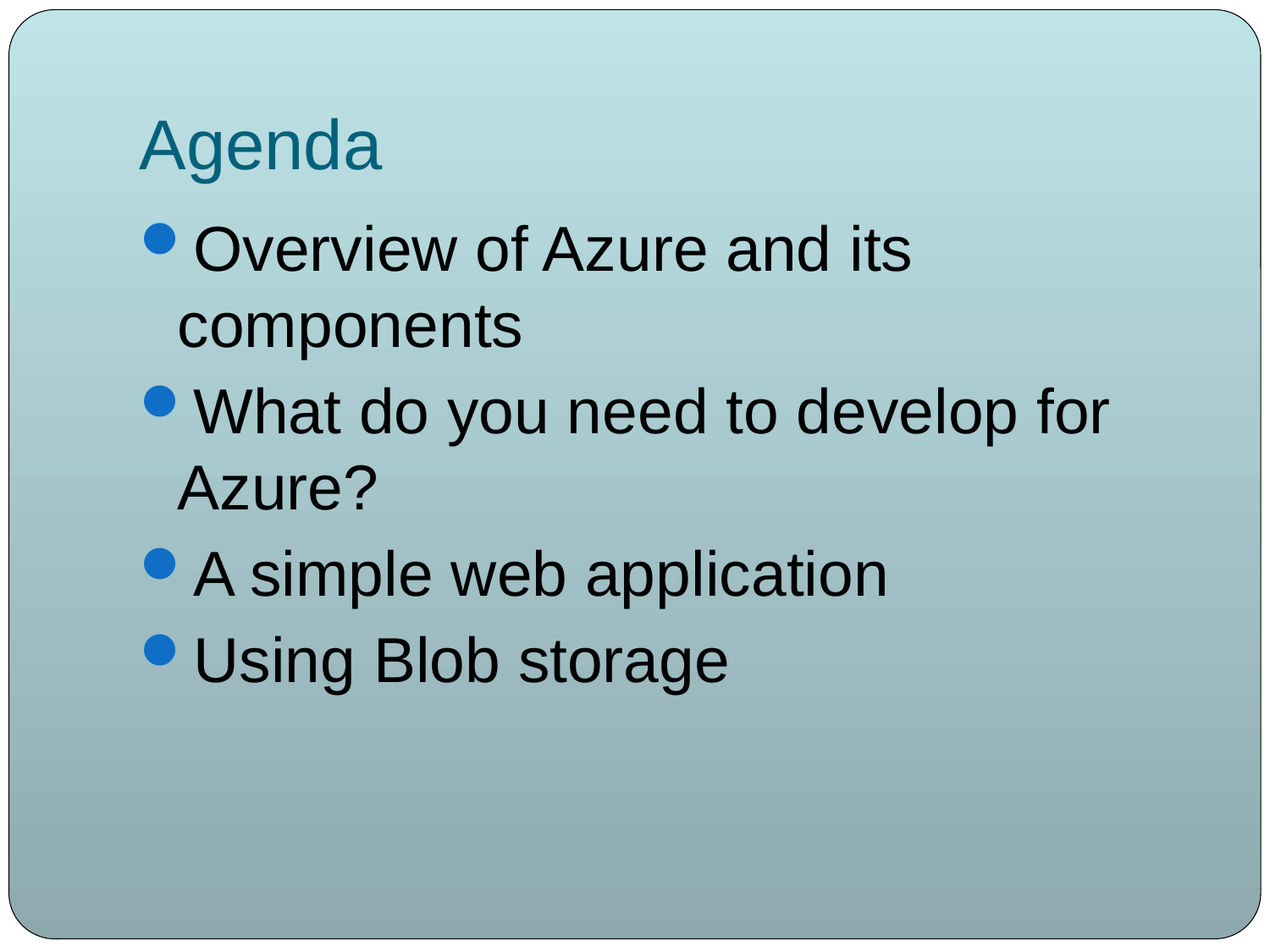

# Agenda
Overview of Azure and its components
What do you need to develop for Azure?
A simple web application
Using Blob storage